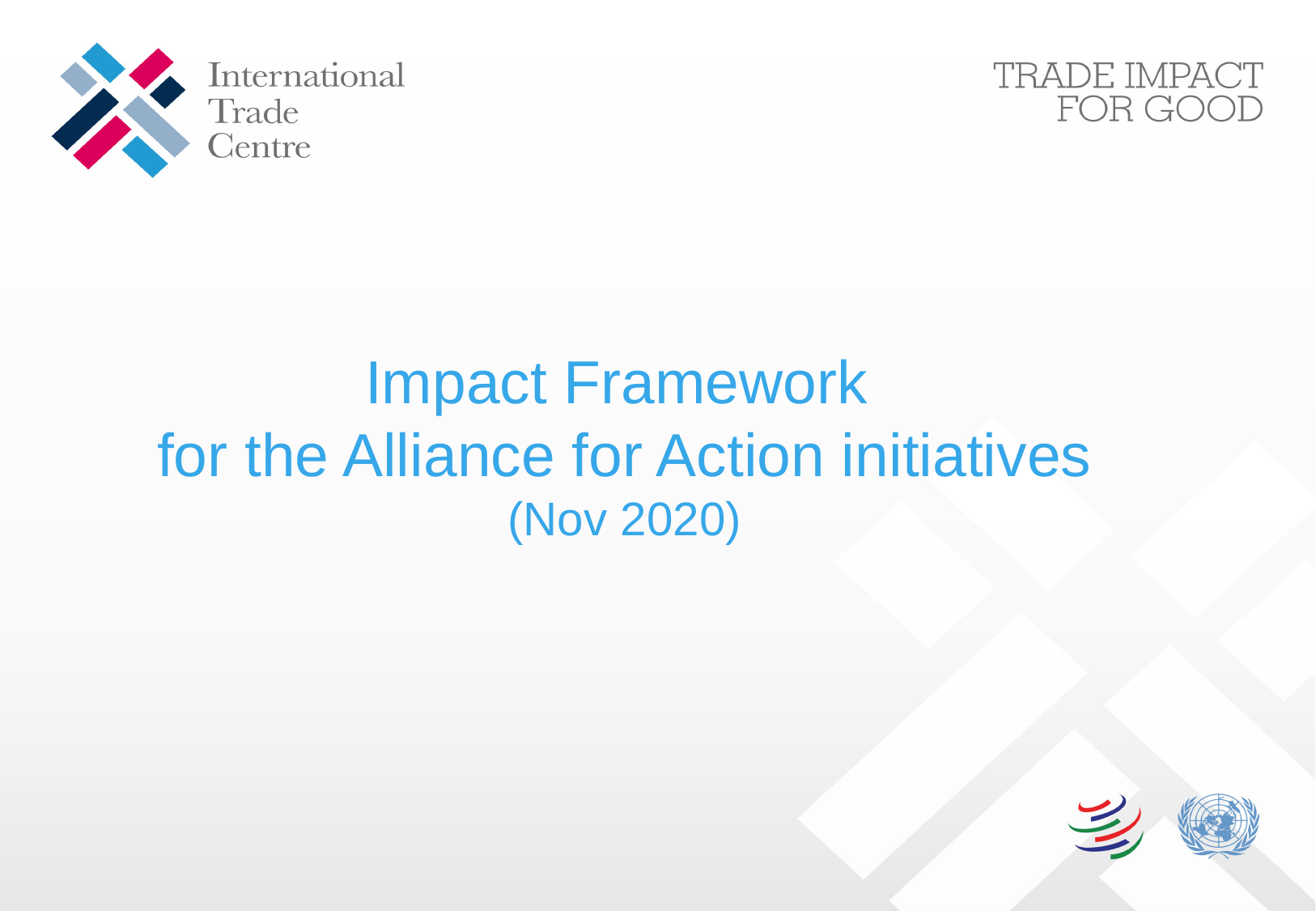

# Impact Framework for the Alliance for Action initiatives (Nov 2020)